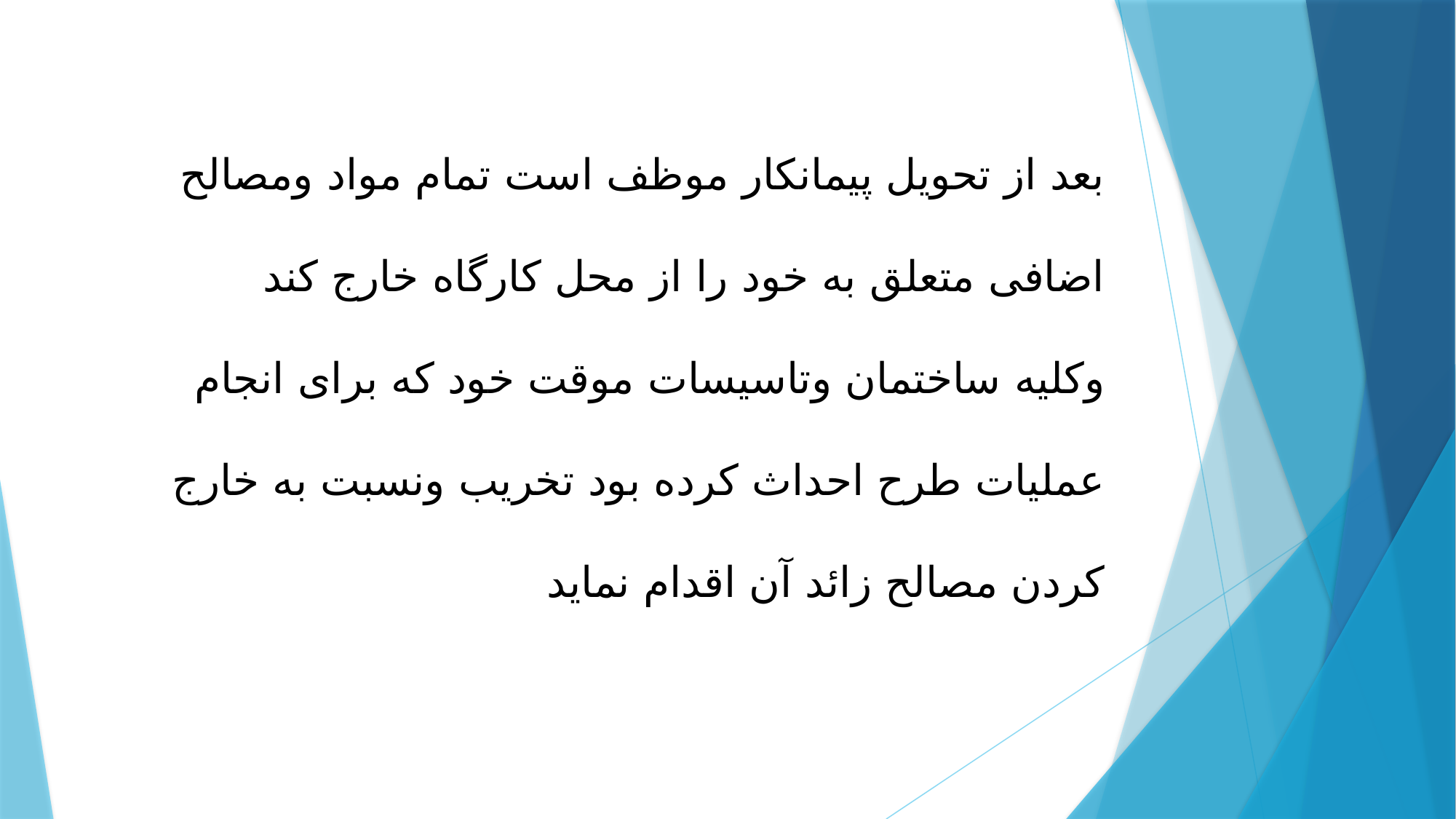

بعد از تحویل پیمانکار موظف است تمام مواد ومصالح اضافی متعلق به خود را از محل کارگاه خارج کند وکلیه ساختمان وتاسیسات موقت خود که برای انجام عملیات طرح احداث کرده بود تخریب ونسبت به خارج کردن مصالح زائد آن اقدام نماید